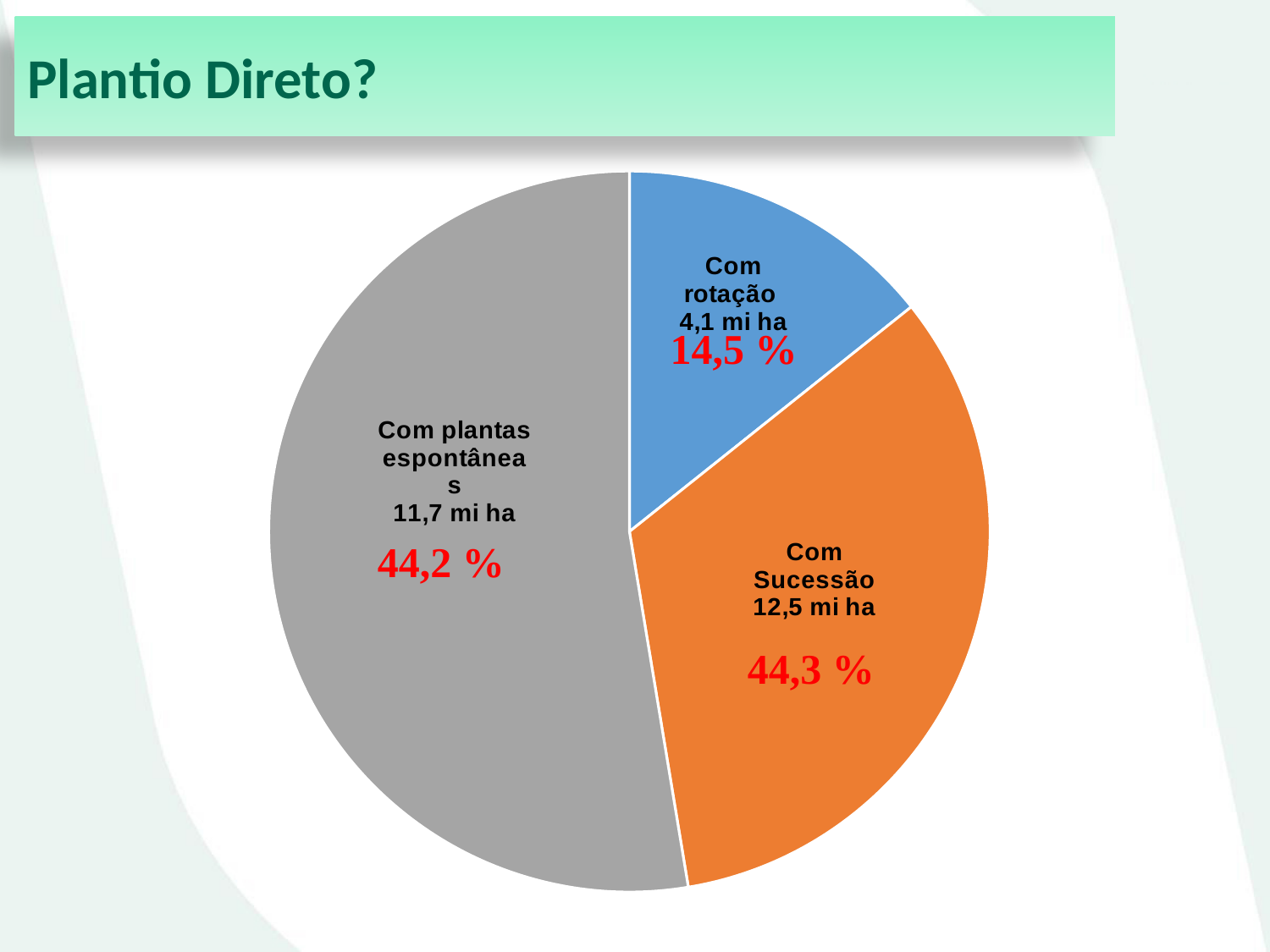

Plantio Direto?

### Chart

| Category |  |
|---|---|
14,5 %
44,2 %
44,3 %